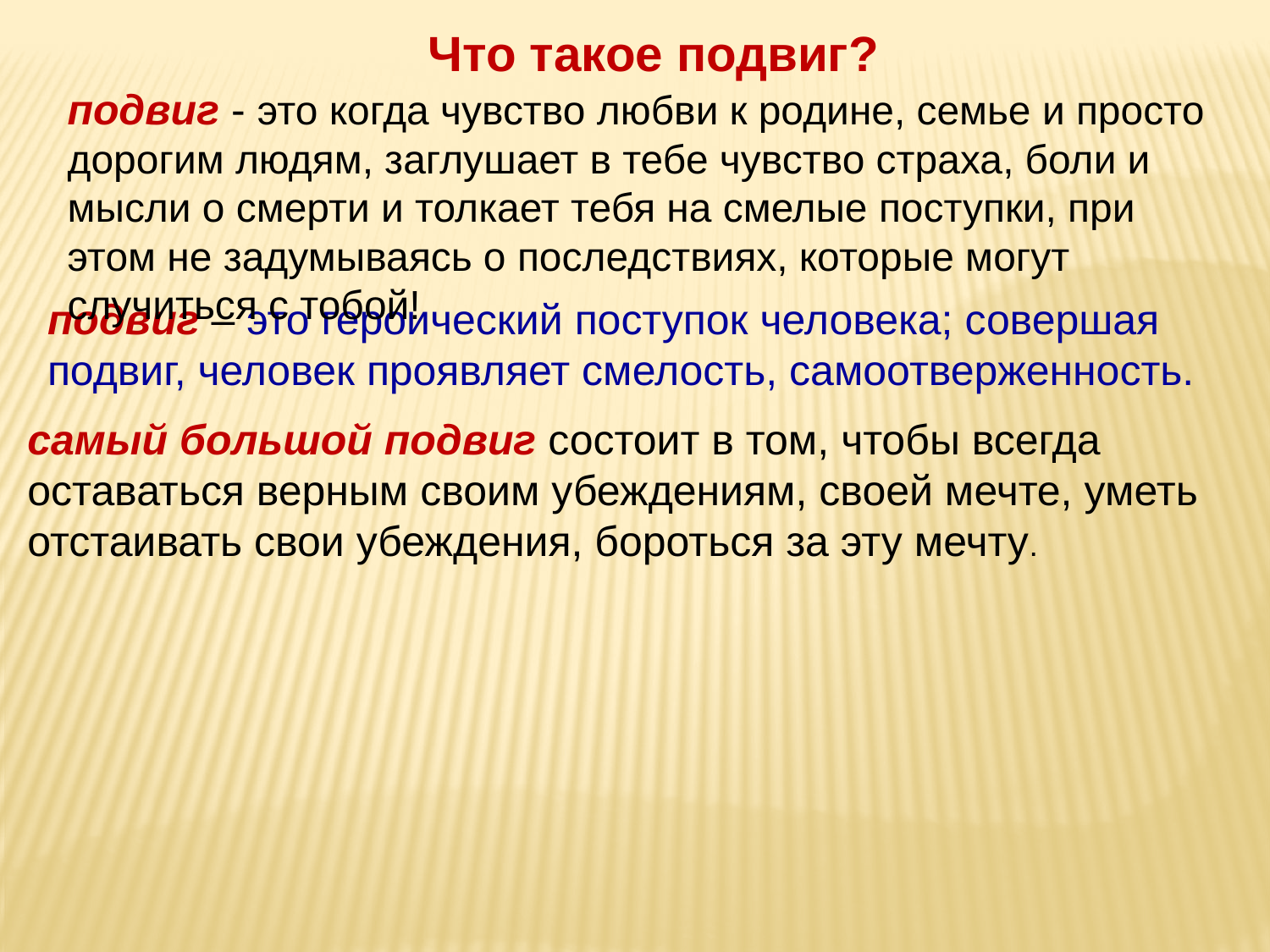

Что такое подвиг?
подвиг - это когда чувство любви к родине, семье и просто дорогим людям, заглушает в тебе чувство страха, боли и мысли о смерти и толкает тебя на смелые поступки, при этом не задумываясь о последствиях, которые могут случиться с тобой!
подвиг – это героический поступок человека; совершая подвиг, человек проявляет смелость, самоотверженность.
самый большой подвиг состоит в том, чтобы всегда оставаться верным своим убеждениям, своей мечте, уметь отстаивать свои убеждения, бороться за эту мечту.